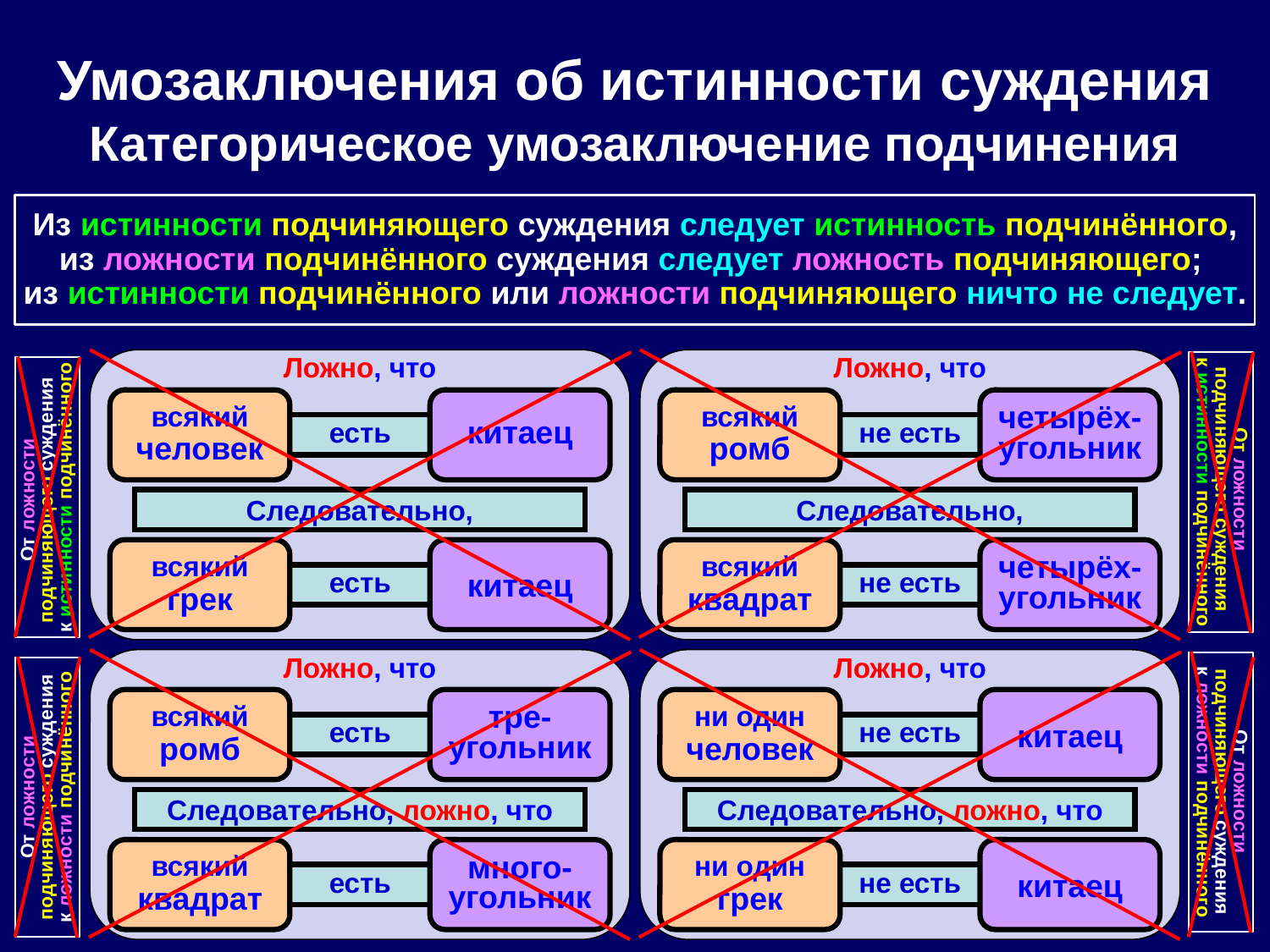

Умозаключения об истинности суждения Категорическое умозаключение подчинения
Из истинности подчиняющего суждения следует истинность подчинённого, из ложности подчинённого суждения следует ложность подчиняющего;
из истинности подчинённого или ложности подчиняющего ничто не следует.
Ложно, что
Ложно, что
всякий
человек
китаец
всякий
ромб
четырёх-угольник
есть
не есть
От ложности
подчиняющего суждения
к истинности подчинённого
От ложности
подчиняющего суждения
к истинности подчинённого
Следовательно,
Следовательно,
всякий
грек
китаец
всякий
квадрат
четырёх-угольник
есть
не есть
Ложно, что
Ложно, что
всякий
ромб
тре-угольник
ни один
человек
китаец
есть
не есть
От ложности подчиняющего суждения к ложности подчинённого
От ложности подчиняющего суждения к ложности подчинённого
Следовательно, ложно, что
Следовательно, ложно, что
всякий
квадрат
много-угольник
ни один
грек
китаец
есть
не есть